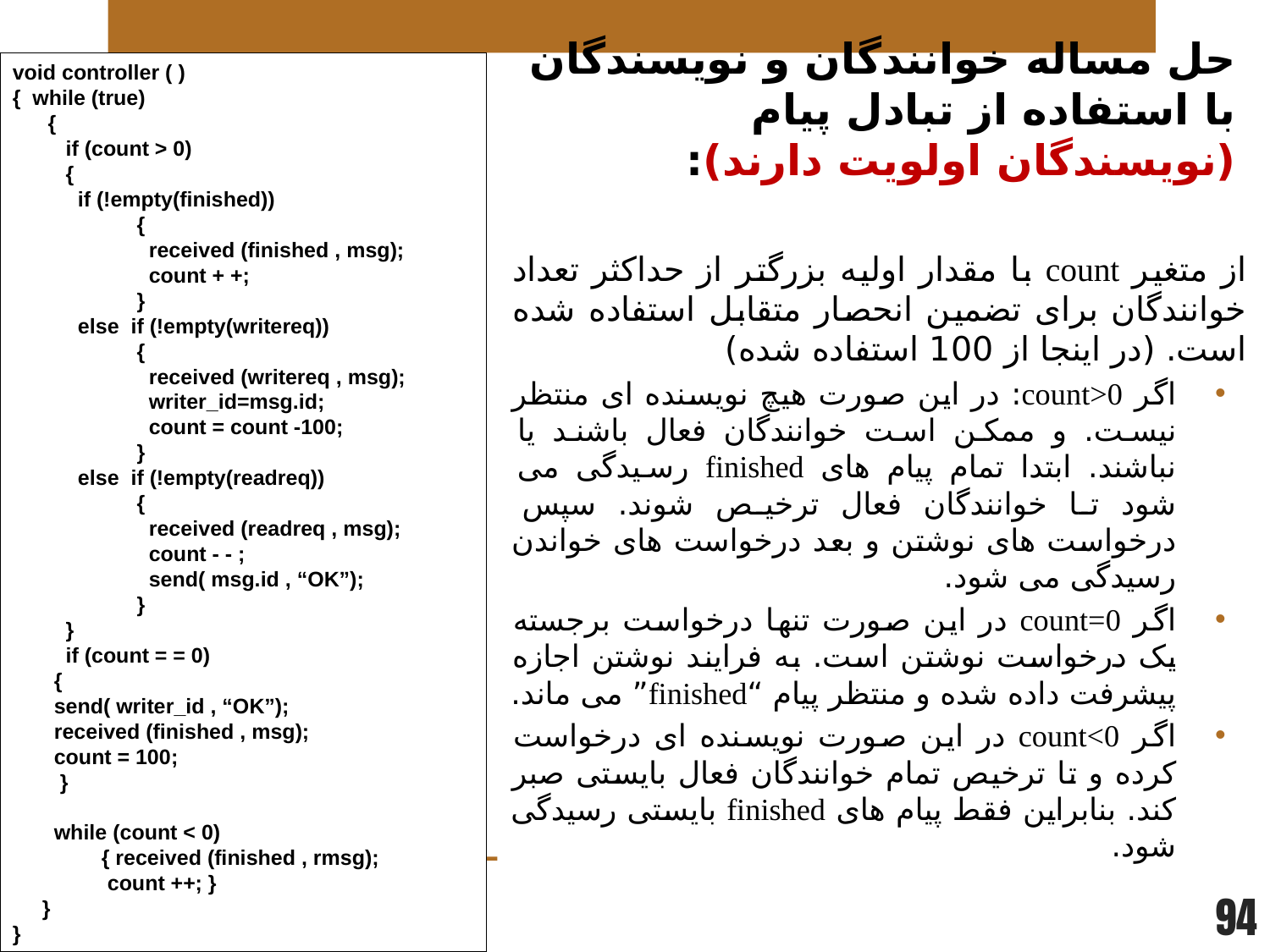

void controller ( )
{  while (true)
      {
         if (count > 0)
         {
           if (!empty(finished))
                     {
                       received (finished , msg);
                       count + +;
                     }
           else  if (!empty(writereq))
                     {
                       received (writereq , msg);
                       writer_id=msg.id;
                       count = count -100;
                     }
           else  if (!empty(readreq))
                     {
                       received (readreq , msg);
                       count - - ;
                       send( msg.id , “OK”);
                     }
         }
         if (count = = 0)
       {
       send( writer_id , “OK”);
       received (finished , msg);
       count = 100;
        }

       while (count < 0)
               { received (finished , rmsg);
                count ++; }
     }
}
# حل مساله خوانندگان و نویسندگان با استفاده از تبادل پیام  (نويسندگان اولويت دارند):
از متغیر count با مقدار اولیه بزرگتر از حداکثر تعداد خوانندگان برای تضمین انحصار متقابل استفاده شده است. (در اینجا از 100 استفاده شده)
اگر count>0: در این صورت هیچ نویسنده ای منتظر نیست. و ممکن است خوانندگان فعال باشند یا نباشند. ابتدا تمام پیام های finished رسیدگی می شود تا خوانندگان فعال ترخیص شوند. سپس درخواست های نوشتن و بعد درخواست های خواندن رسیدگی می شود.
اگر count=0 در این صورت تنها درخواست برجسته یک درخواست نوشتن است. به فرایند نوشتن اجازه پیشرفت داده شده و منتظر پیام “finished” می ماند.
اگر count<0 در این صورت نویسنده ای درخواست کرده و تا ترخیص تمام خوانندگان فعال بایستی صبر کند. بنابراین فقط پیام های finished بایستی رسیدگی شود.
94